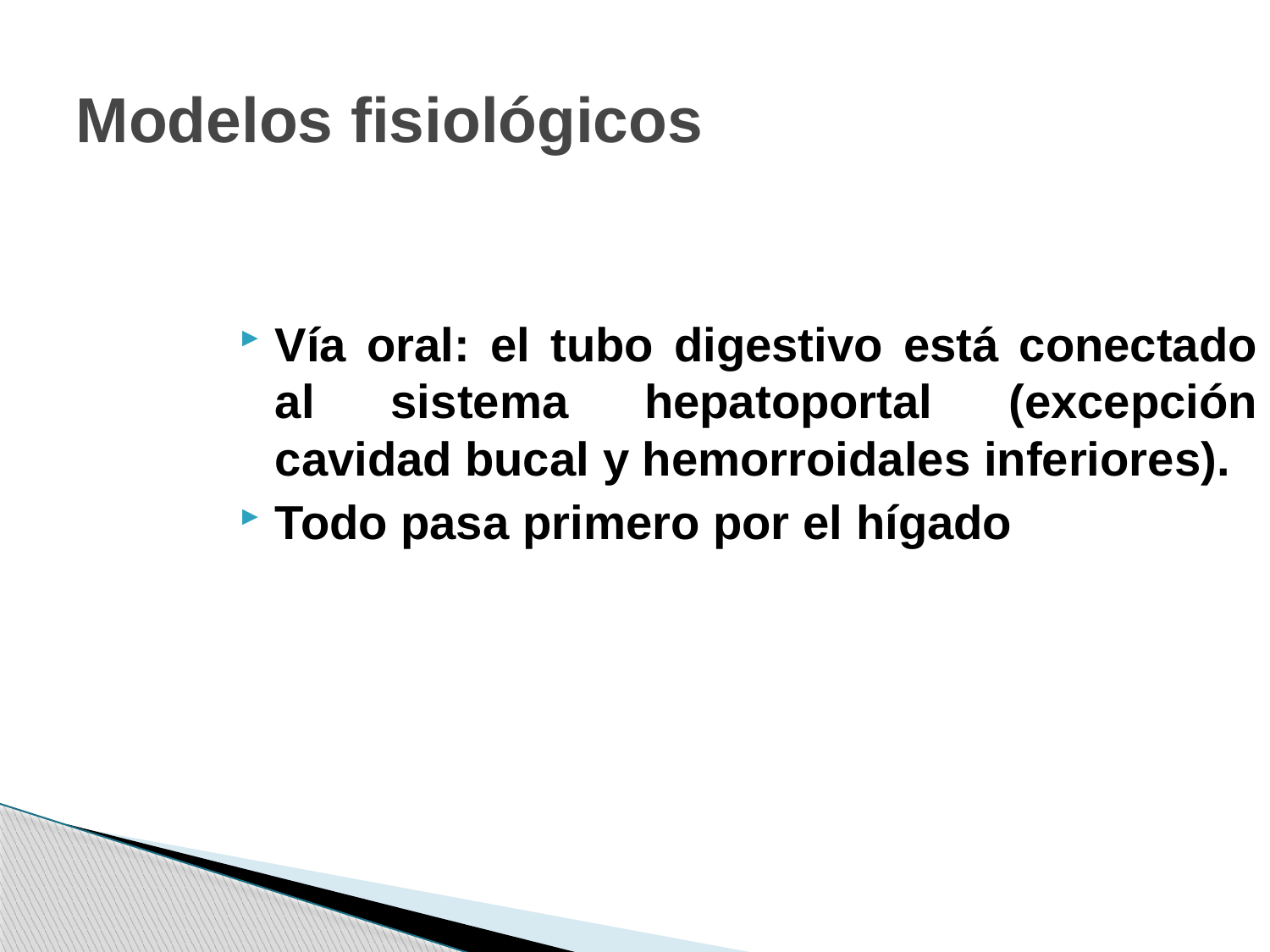

# Modelos fisiológicos

Vía oral: el tubo digestivo está conectado al sistema hepatoportal (excepción cavidad bucal y hemorroidales inferiores).
Todo pasa primero por el hígado